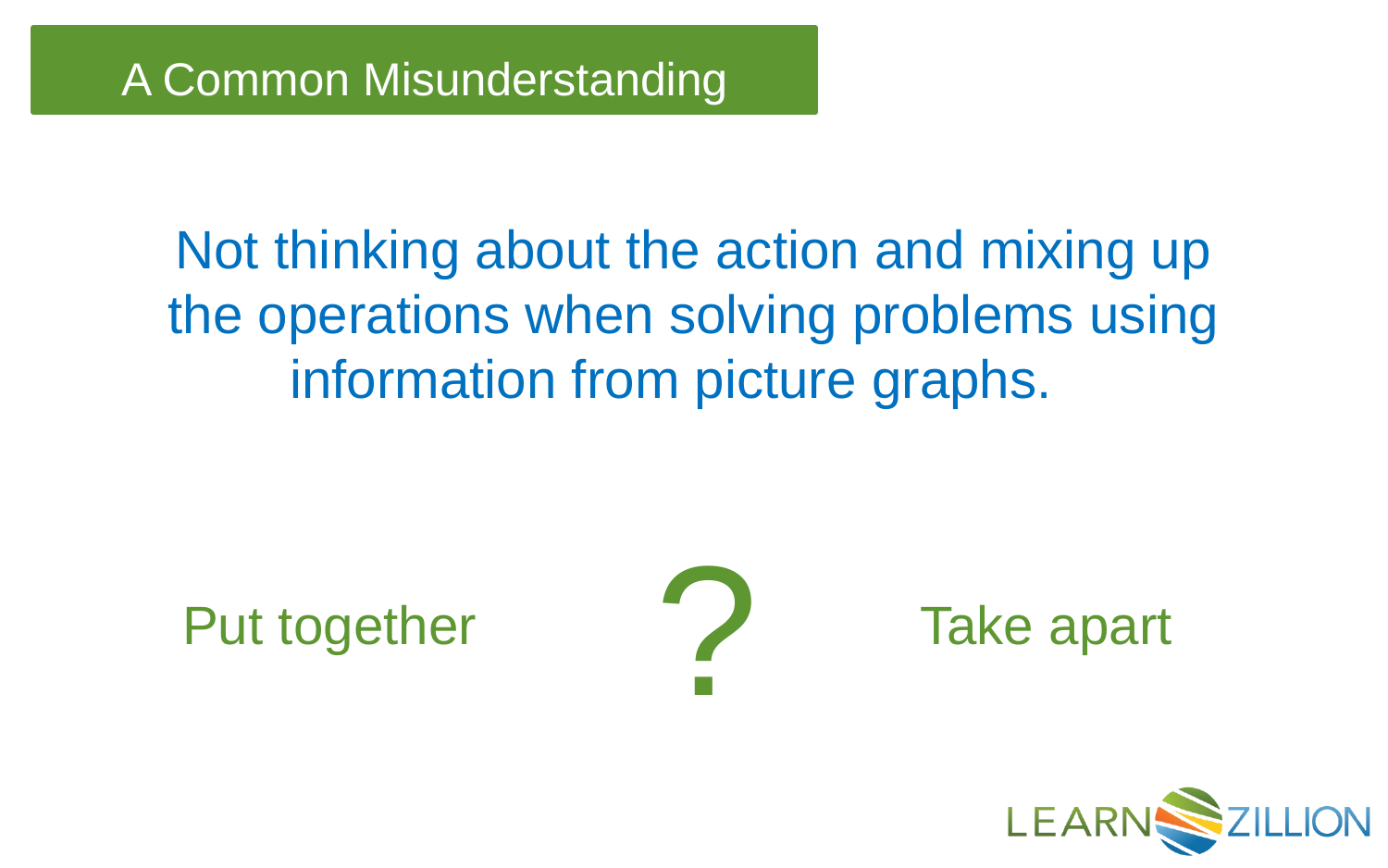

Not thinking about the action and mixing up the operations when solving problems using information from picture graphs.

?
Put together
Take apart